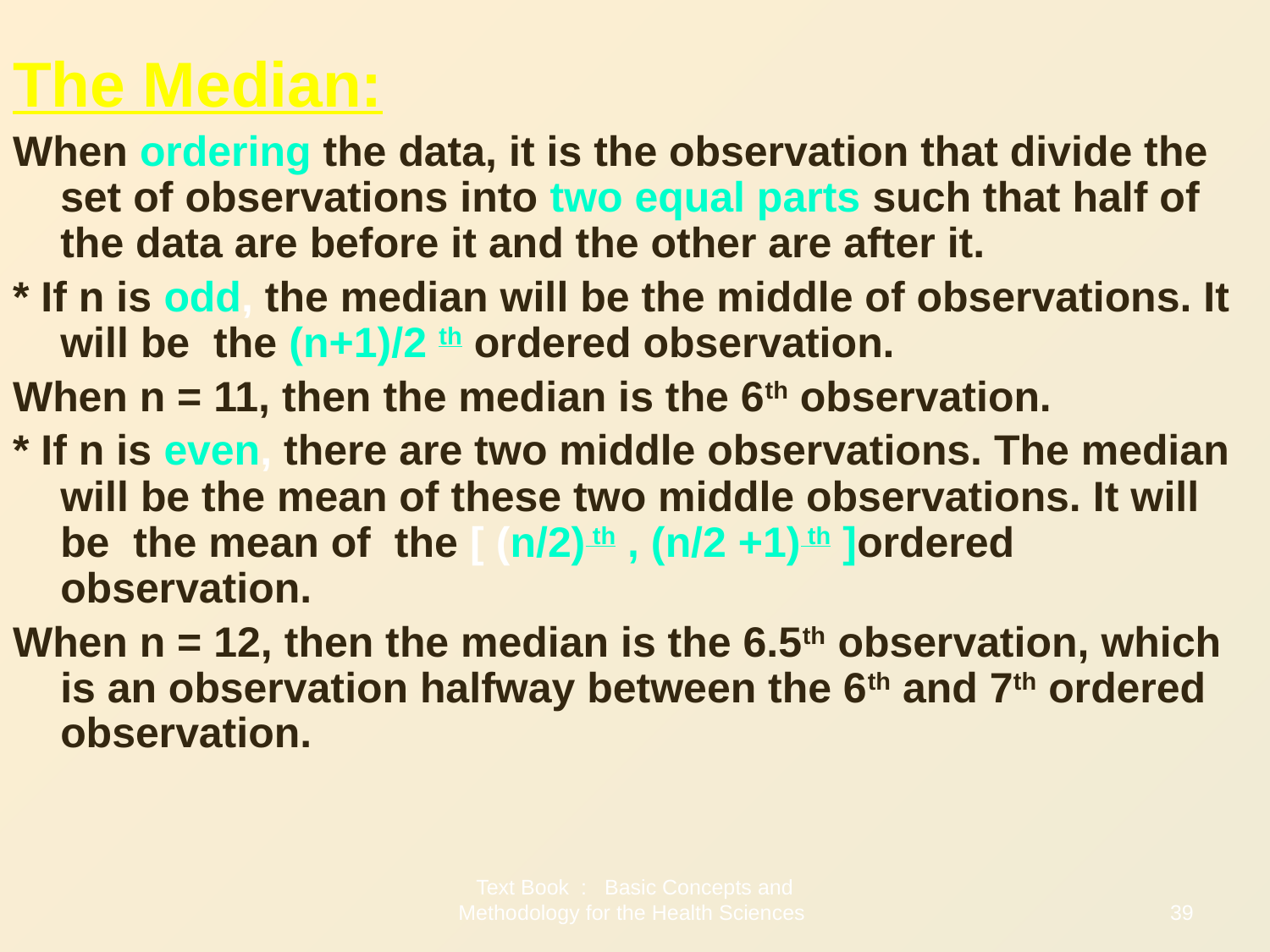

#
The Median:
When ordering the data, it is the observation that divide the set of observations into two equal parts such that half of the data are before it and the other are after it.
* If n is odd, the median will be the middle of observations. It will be  the (n+1)/2 th ordered observation.
When n = 11, then the median is the 6th observation.
* If n is even, there are two middle observations. The median will be the mean of these two middle observations. It will be  the mean of  the [ (n/2) th , (n/2 +1) th ]ordered observation.
When n = 12, then the median is the 6.5th observation, which is an observation halfway between the 6th and 7th ordered observation.
Text Book  :   Basic Concepts and Methodology for the Health Sciences
39